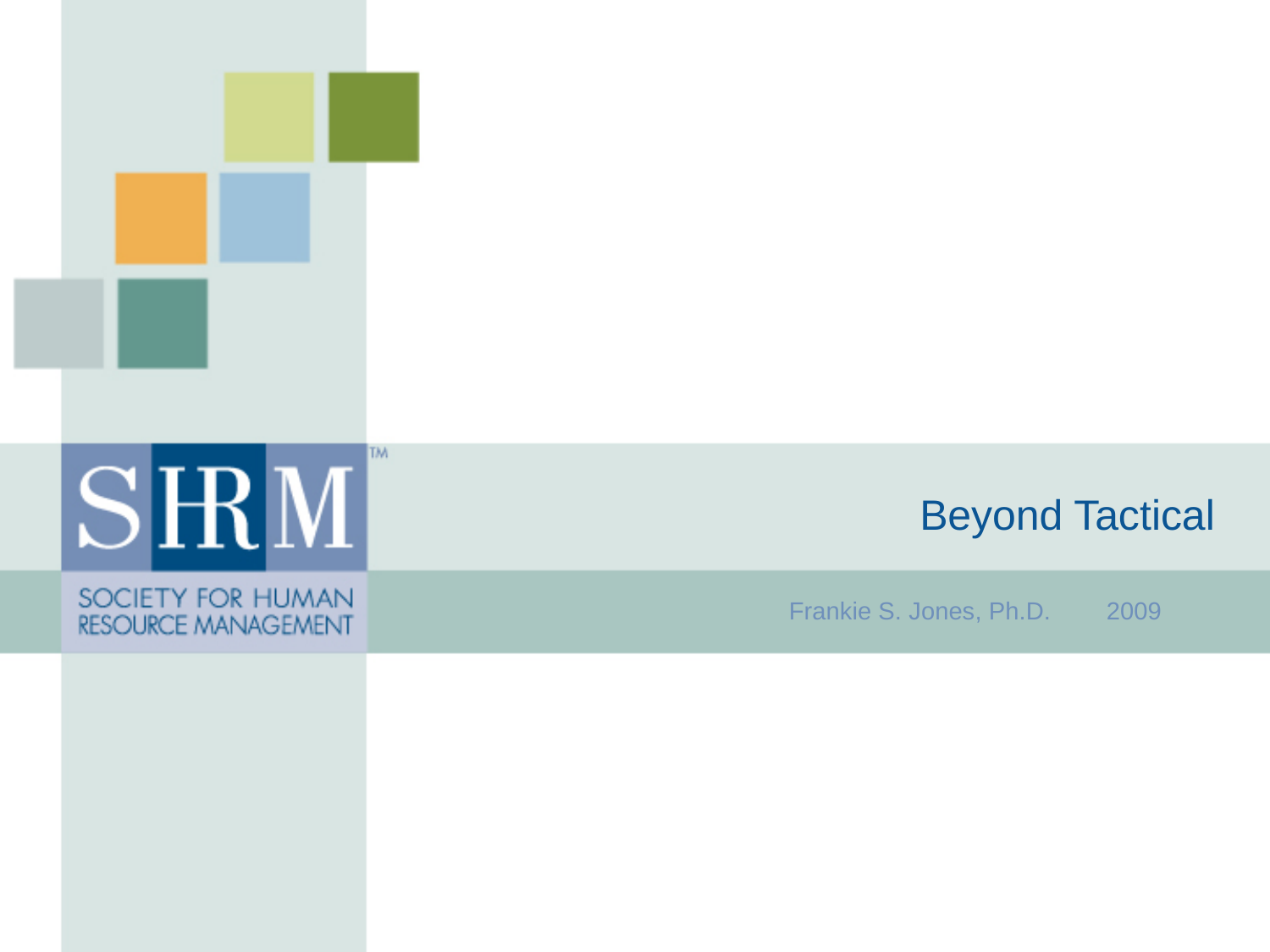

# Beyond Tactical
Frankie S. Jones, Ph.D.        2009